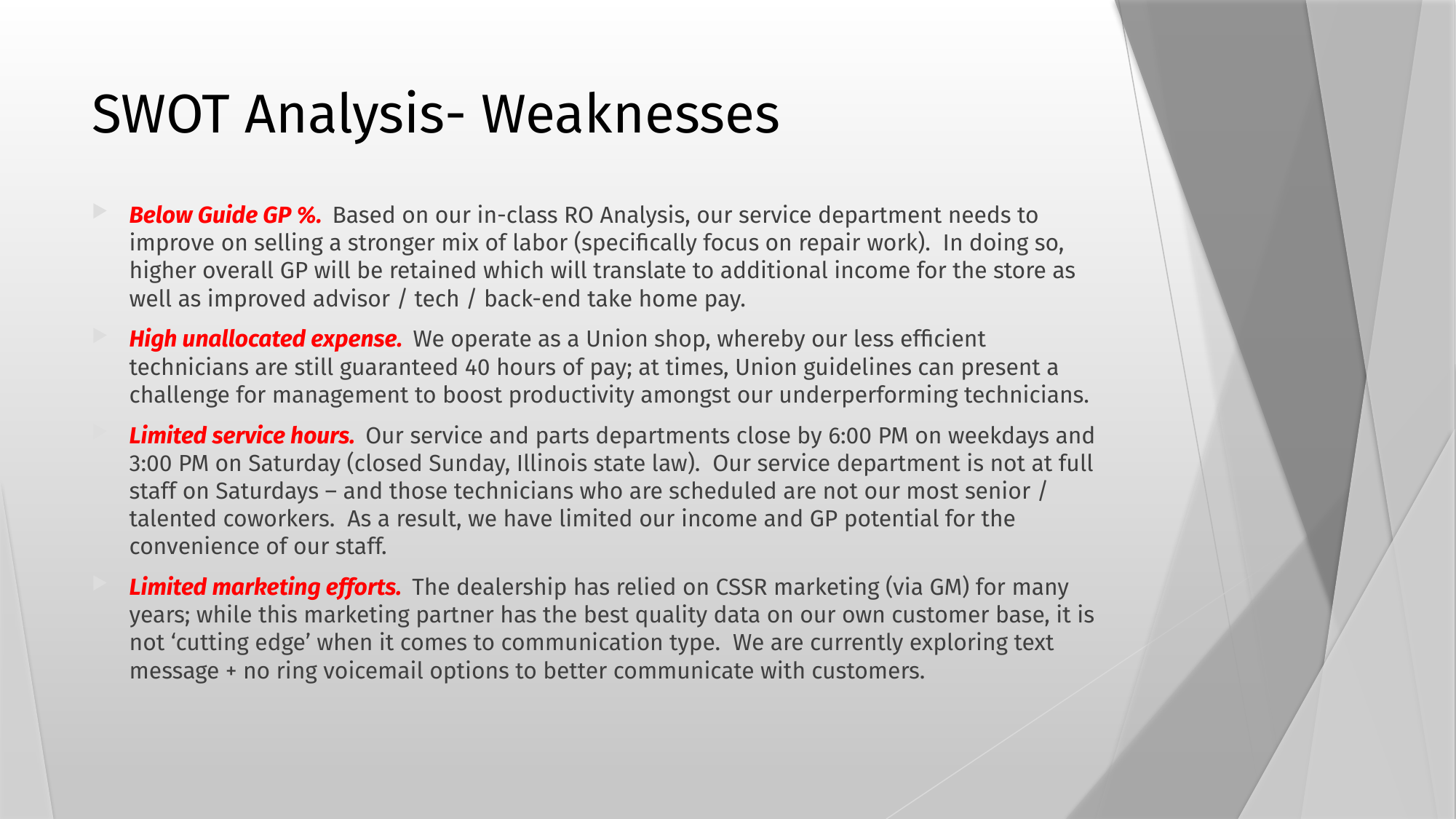

# SWOT Analysis- Weaknesses
Below Guide GP %.  Based on our in-class RO Analysis, our service department needs to improve on selling a stronger mix of labor (specifically focus on repair work).  In doing so, higher overall GP will be retained which will translate to additional income for the store as well as improved advisor / tech / back-end take home pay.
High unallocated expense.  We operate as a Union shop, whereby our less efficient technicians are still guaranteed 40 hours of pay; at times, Union guidelines can present a challenge for management to boost productivity amongst our underperforming technicians.
Limited service hours.  Our service and parts departments close by 6:00 PM on weekdays and 3:00 PM on Saturday (closed Sunday, Illinois state law).  Our service department is not at full staff on Saturdays – and those technicians who are scheduled are not our most senior / talented coworkers.  As a result, we have limited our income and GP potential for the convenience of our staff.
Limited marketing efforts.  The dealership has relied on CSSR marketing (via GM) for many years; while this marketing partner has the best quality data on our own customer base, it is not ‘cutting edge’ when it comes to communication type.  We are currently exploring text message + no ring voicemail options to better communicate with customers.